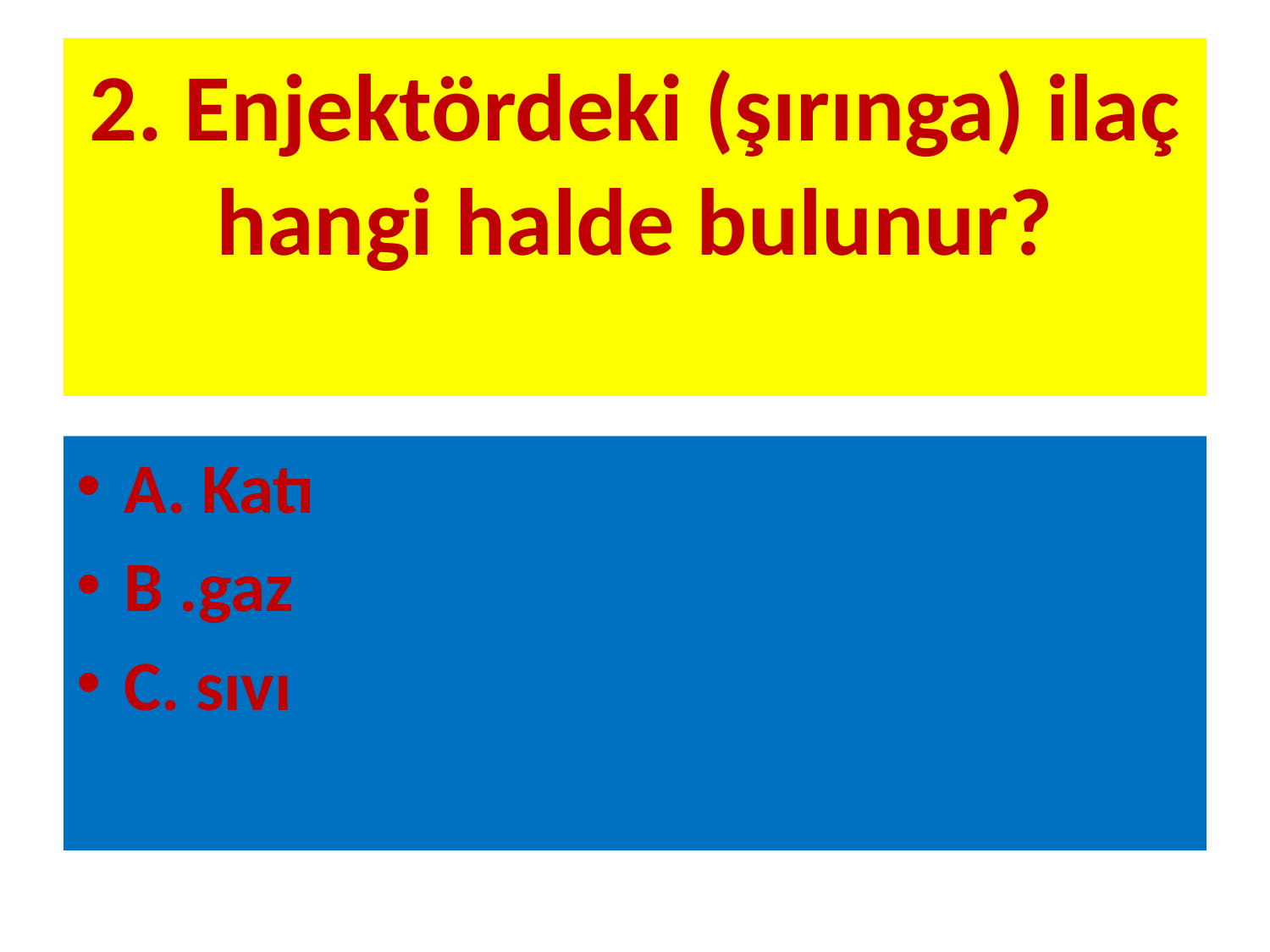

# 2. Enjektördeki (şırınga) ilaç hangi halde bulunur?
A. Katı
B .gaz
C. sıvı